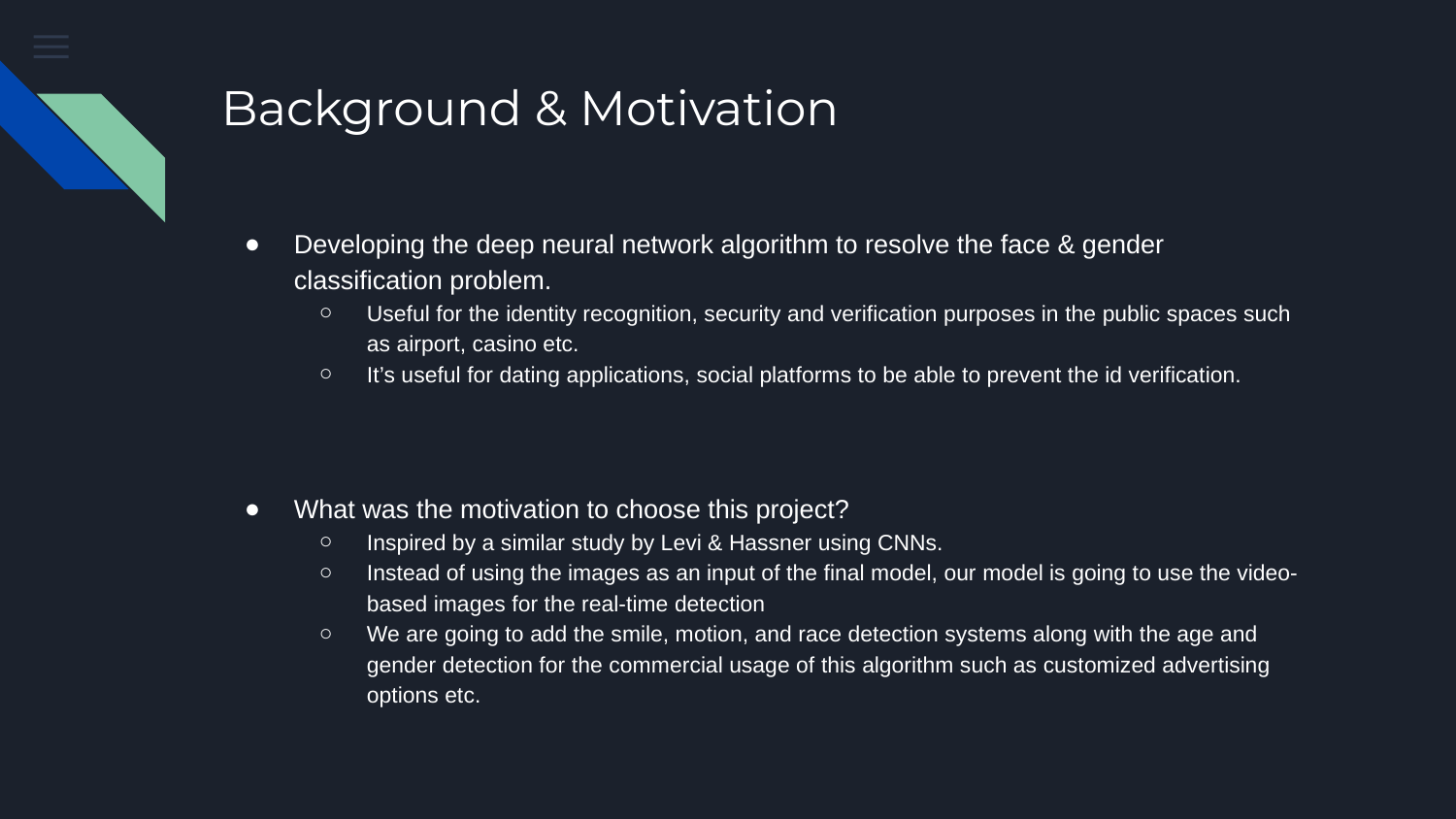

# Background & Motivation
Developing the deep neural network algorithm to resolve the face & gender classification problem.
Useful for the identity recognition, security and verification purposes in the public spaces such as airport, casino etc.
It’s useful for dating applications, social platforms to be able to prevent the id verification.

What was the motivation to choose this project?
Inspired by a similar study by Levi & Hassner using CNNs.
Instead of using the images as an input of the final model, our model is going to use the video-based images for the real-time detection
We are going to add the smile, motion, and race detection systems along with the age and gender detection for the commercial usage of this algorithm such as customized advertising options etc.